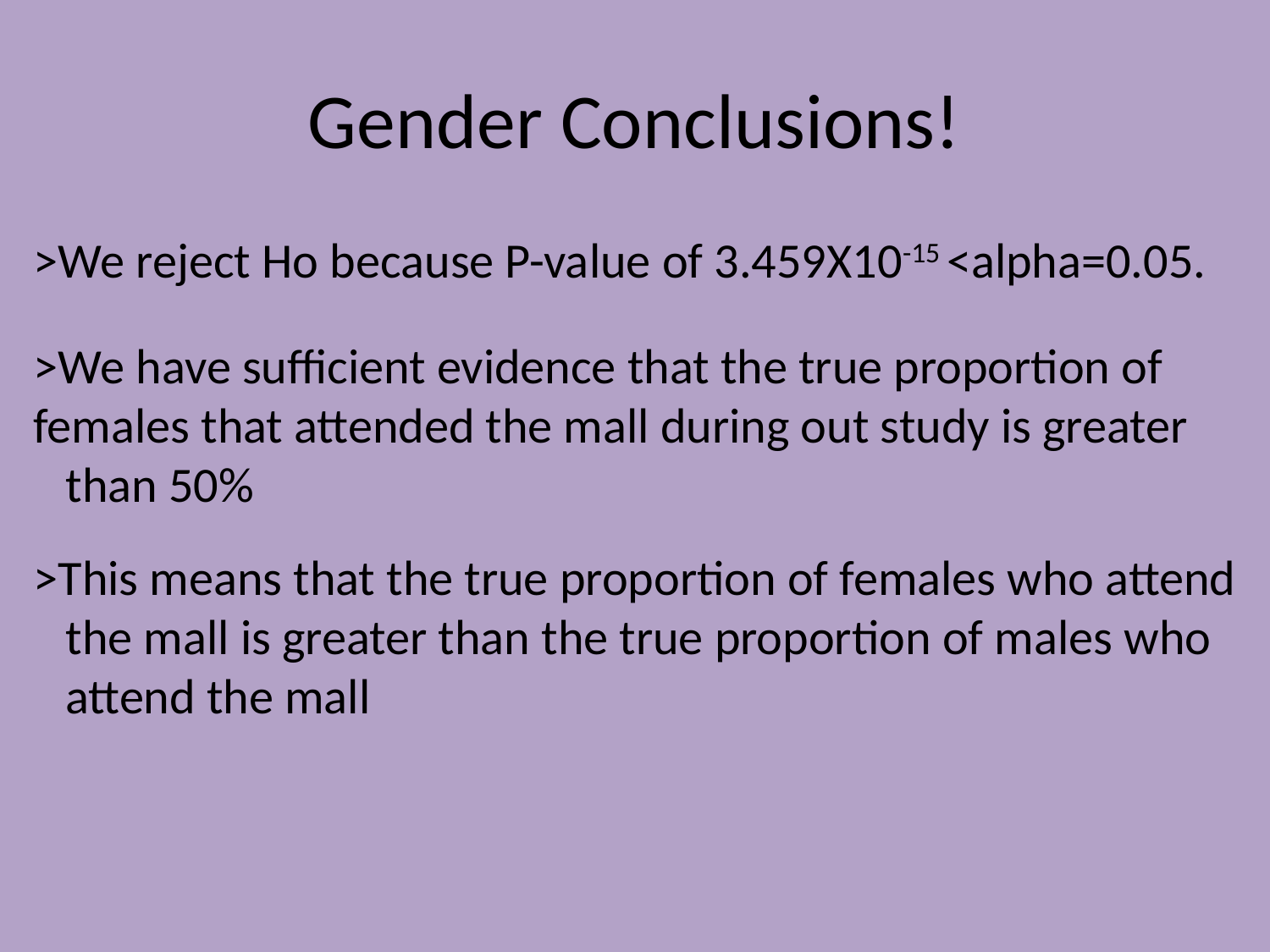

# Gender Conclusions!
>We reject Ho because P-value of 3.459X10-15 <alpha=0.05.
>We have sufficient evidence that the true proportion of 	females that attended the mall during out study is greater
	than 50%
>This means that the true proportion of females who attend
	the mall is greater than the true proportion of males who
	attend the mall